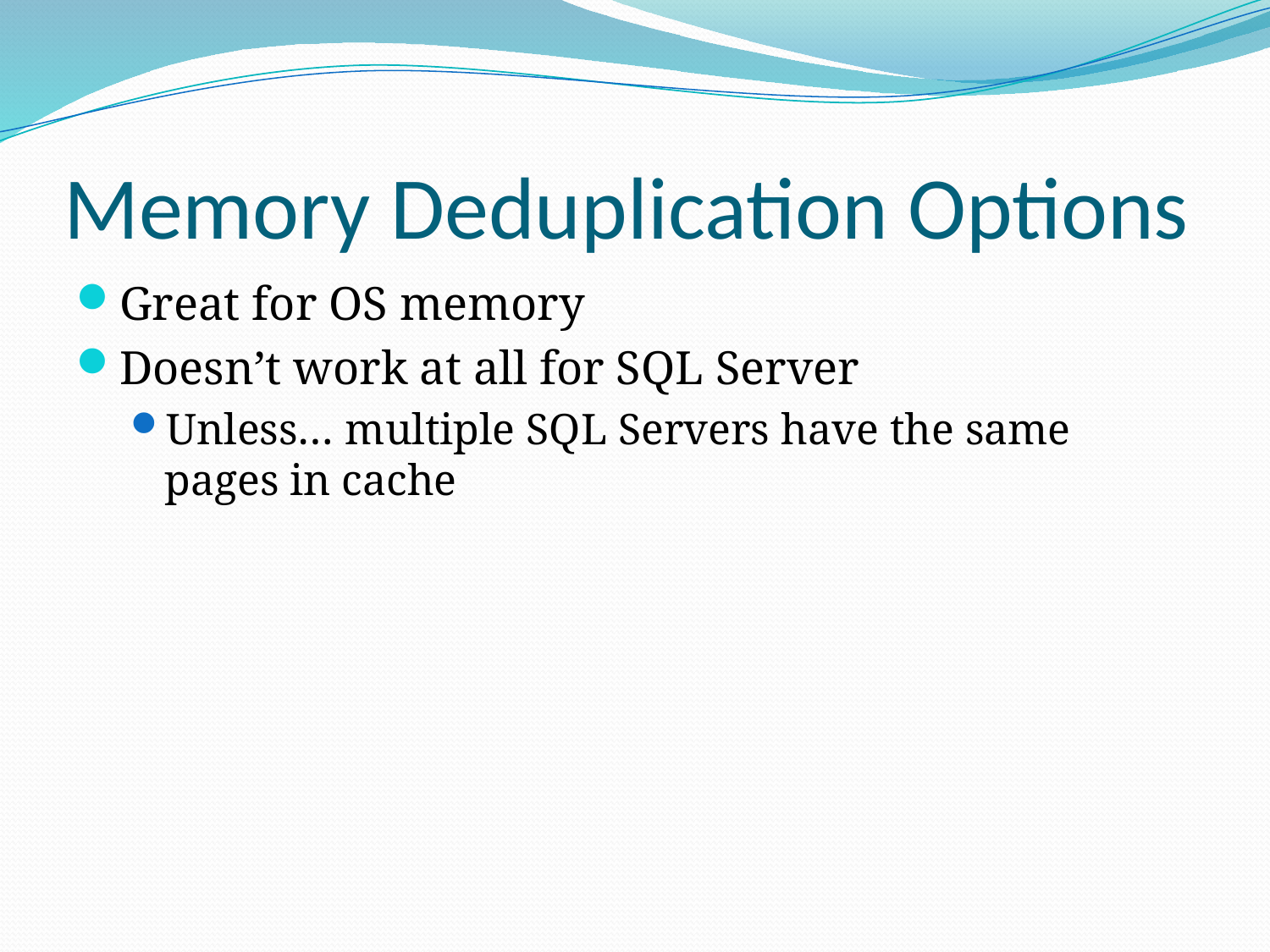

# Memory Deduplication Options
Great for OS memory
Doesn’t work at all for SQL Server
Unless… multiple SQL Servers have the same pages in cache